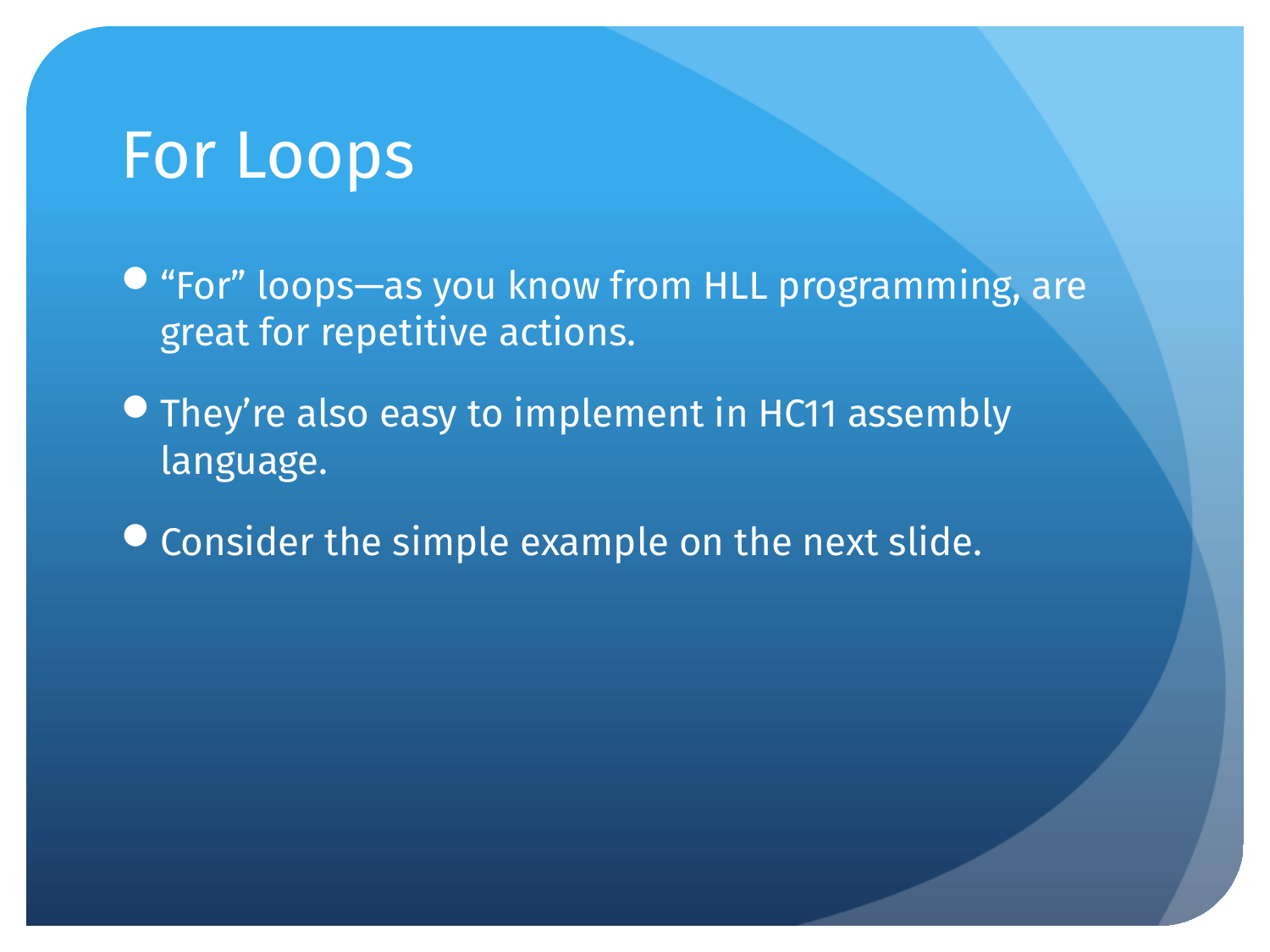

# For Loops
“For” loops—as you know from HLL programming, are great for repetitive actions.
They’re also easy to implement in HC11 assembly language.
Consider the simple example on the next slide.